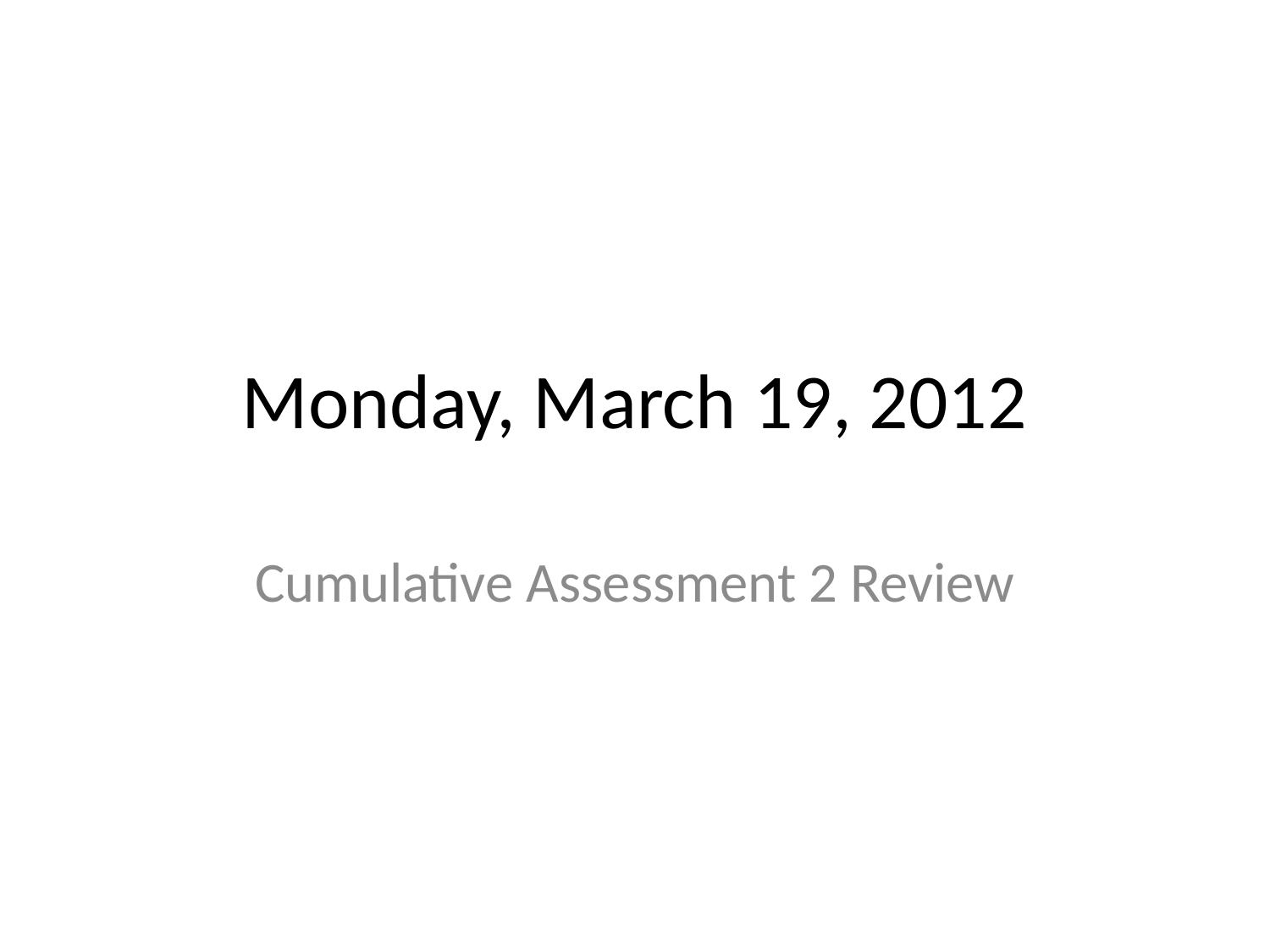

# Monday, March 19, 2012
Cumulative Assessment 2 Review